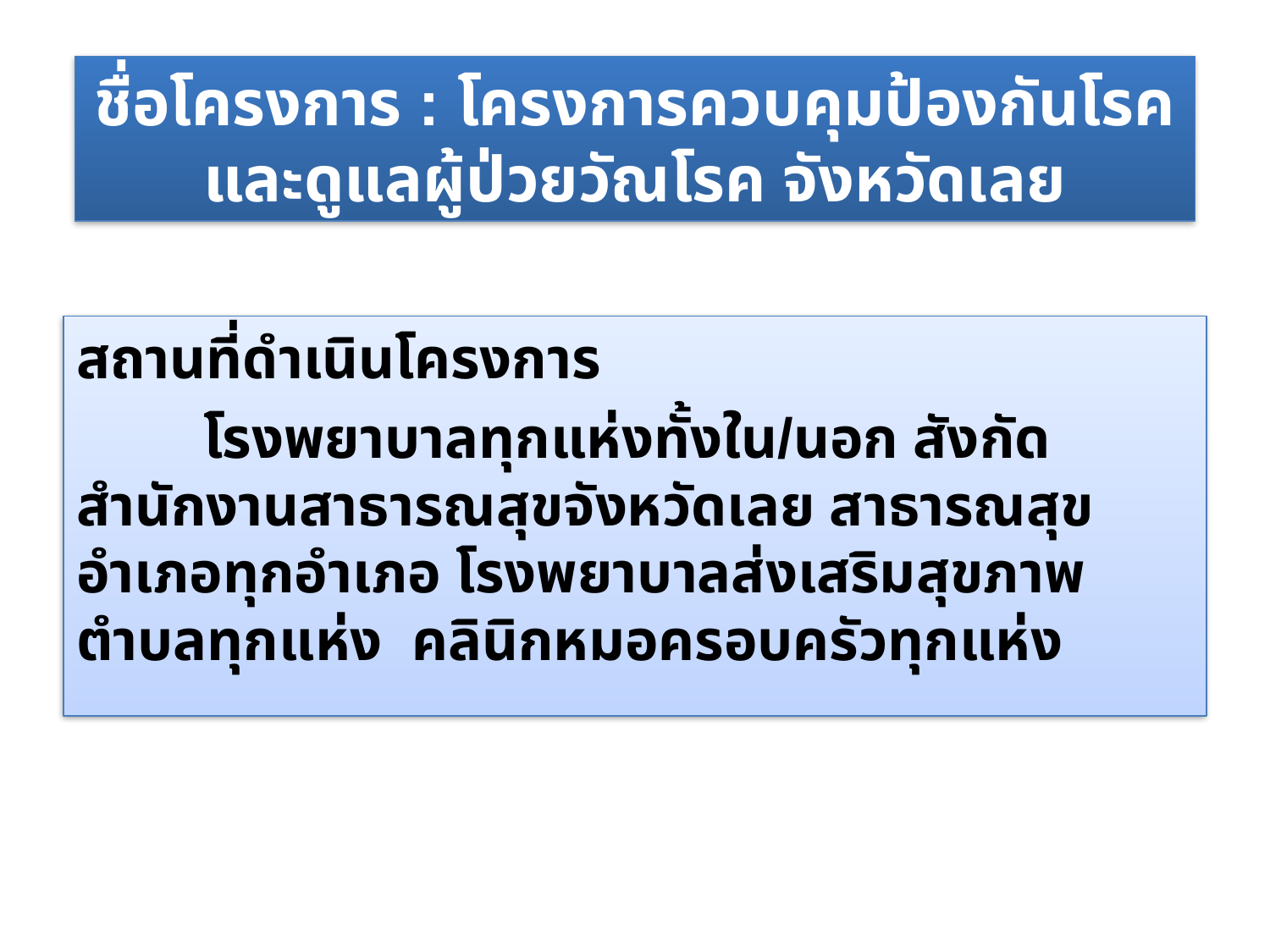

ชื่อโครงการ : โครงการควบคุมป้องกันโรคและดูแลผู้ป่วยวัณโรค จังหวัดเลย
สถานที่ดำเนินโครงการ
	โรงพยาบาลทุกแห่งทั้งใน/นอก สังกัดสำนักงานสาธารณสุขจังหวัดเลย สาธารณสุขอำเภอทุกอำเภอ โรงพยาบาลส่งเสริมสุขภาพตำบลทุกแห่ง  คลินิกหมอครอบครัวทุกแห่ง